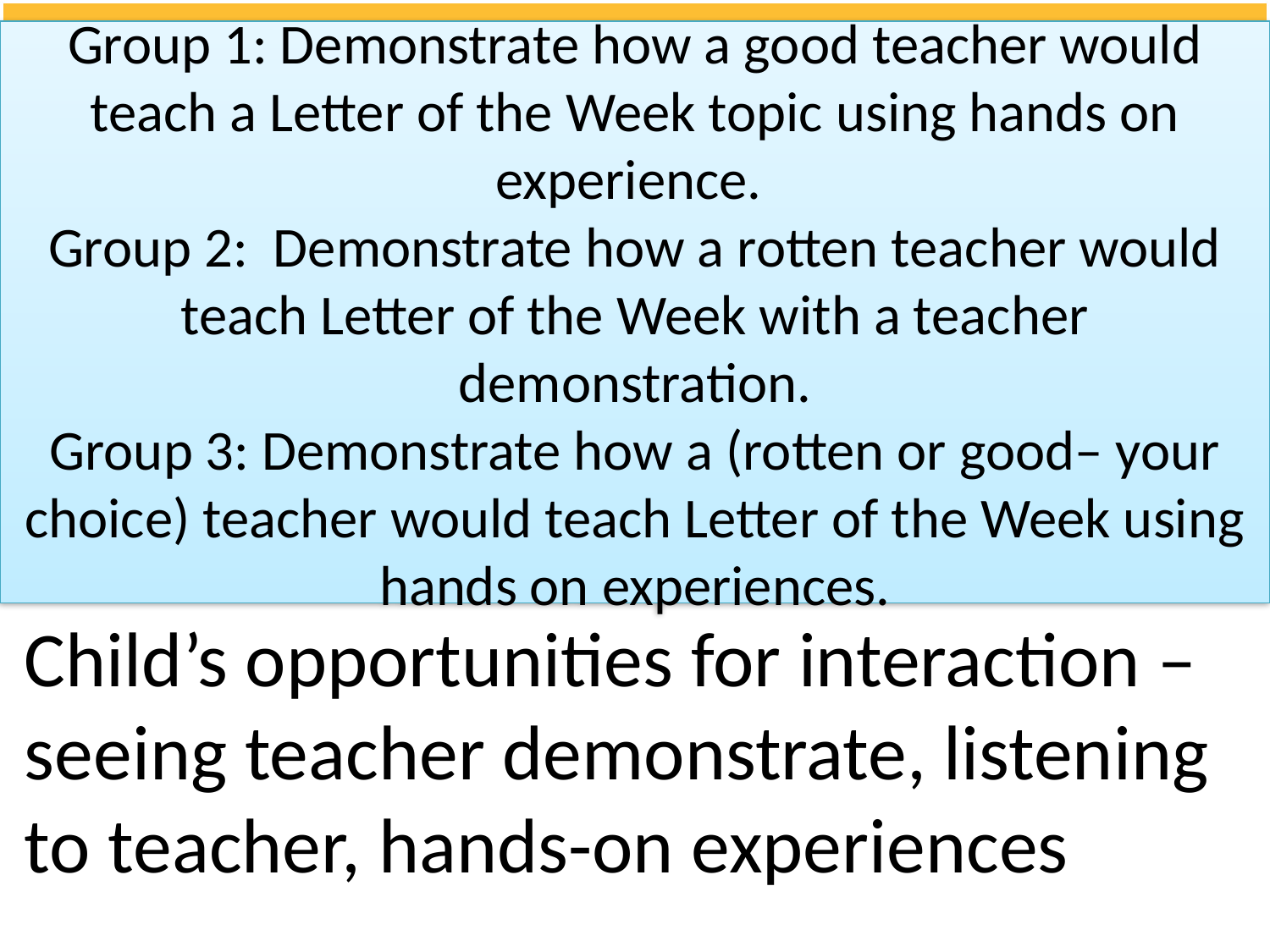

Group 1: Demonstrate how a good teacher would teach a Letter of the Week topic using hands on experience.
Group 2:  Demonstrate how a rotten teacher would teach Letter of the Week with a teacher demonstration.
Group 3: Demonstrate how a (rotten or good– your choice) teacher would teach Letter of the Week using hands on experiences.
#
Child’s opportunities for interaction – seeing teacher demonstrate, listening to teacher, hands-on experiences